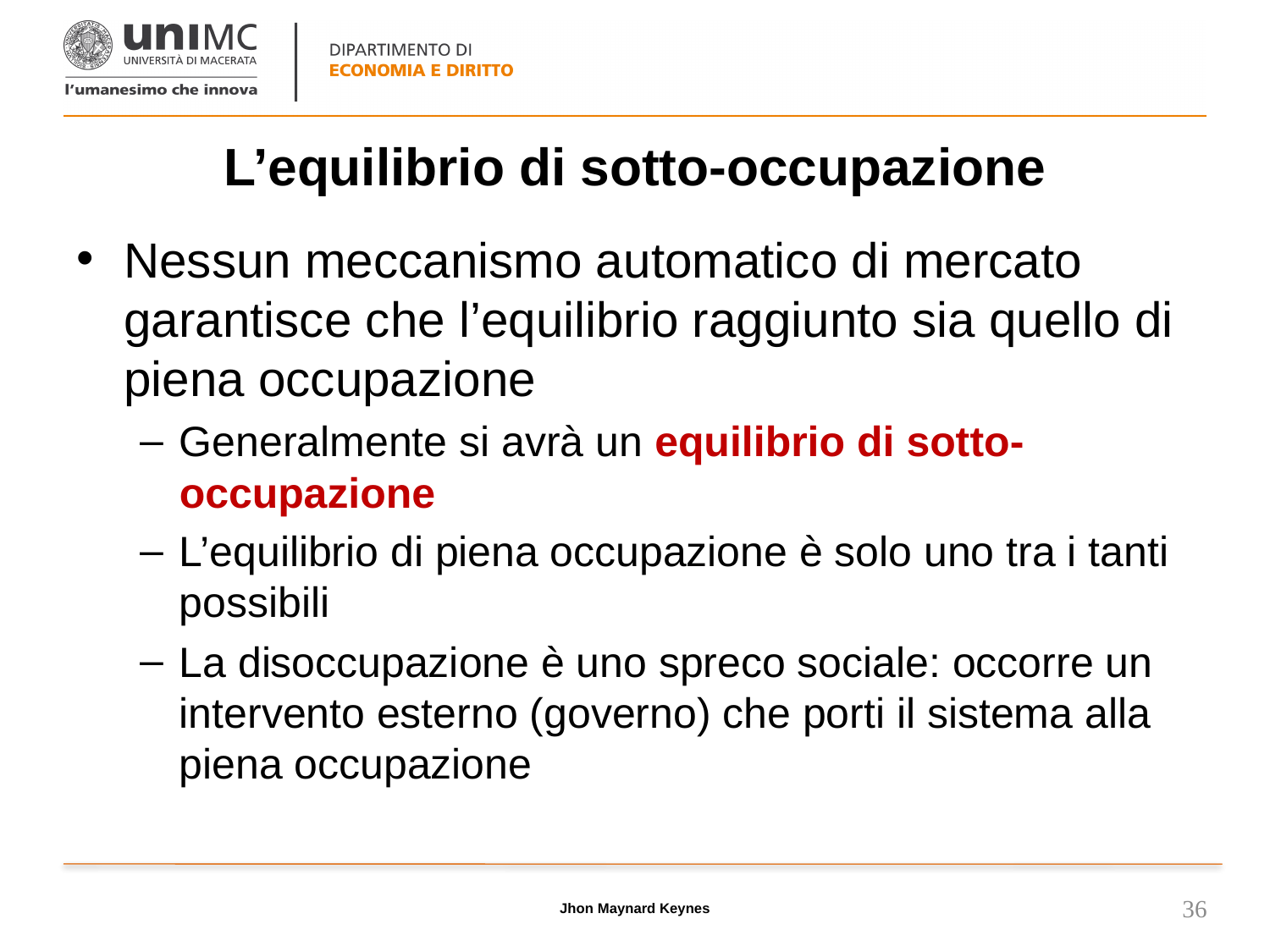

# L’equilibrio di sotto-occupazione
Nessun meccanismo automatico di mercato garantisce che l’equilibrio raggiunto sia quello di piena occupazione
Generalmente si avrà un equilibrio di sotto-occupazione
L’equilibrio di piena occupazione è solo uno tra i tanti possibili
La disoccupazione è uno spreco sociale: occorre un intervento esterno (governo) che porti il sistema alla piena occupazione
Jhon Maynard Keynes
36